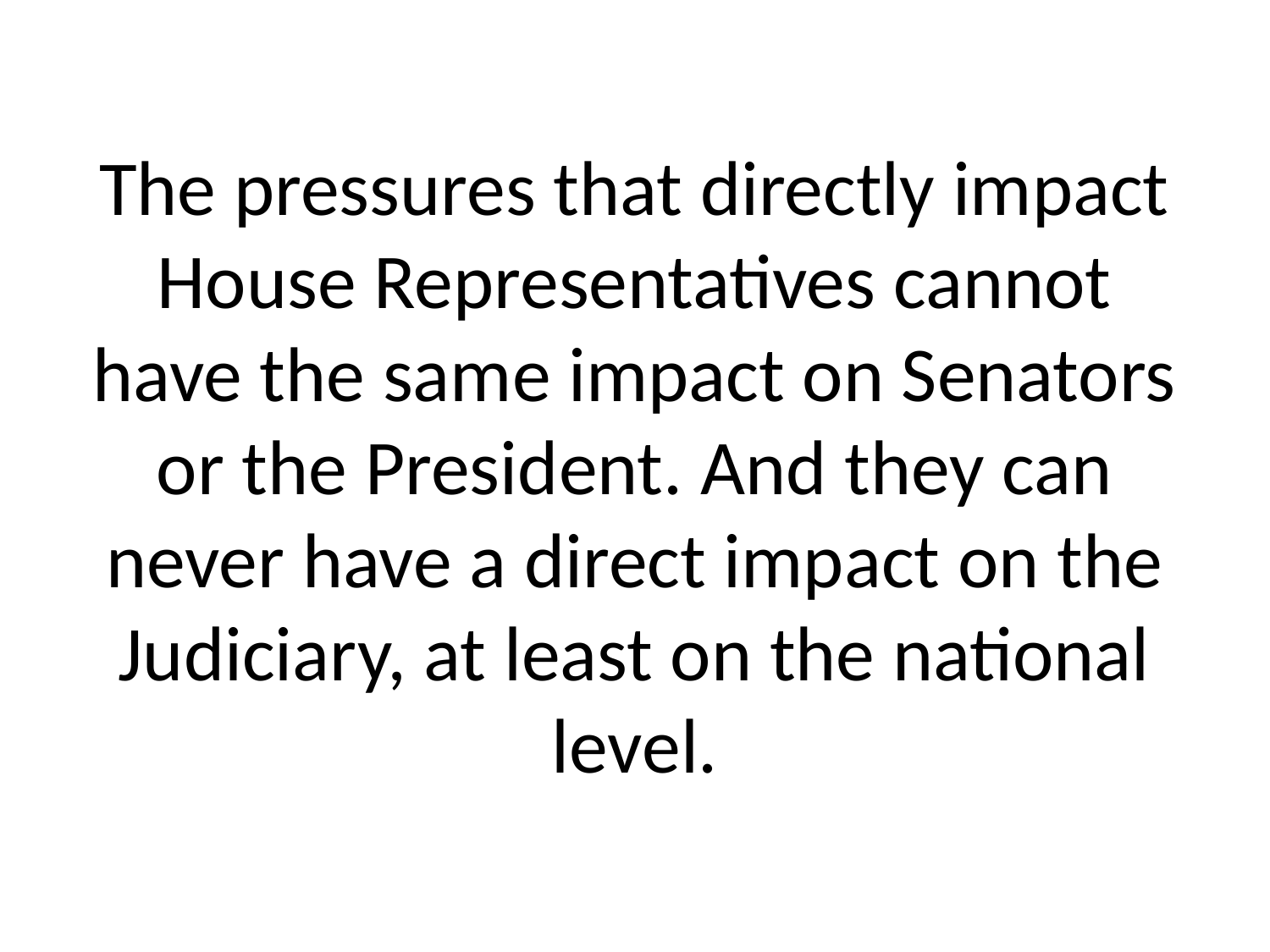

# The pressures that directly impact House Representatives cannot have the same impact on Senators or the President. And they can never have a direct impact on the Judiciary, at least on the national level.